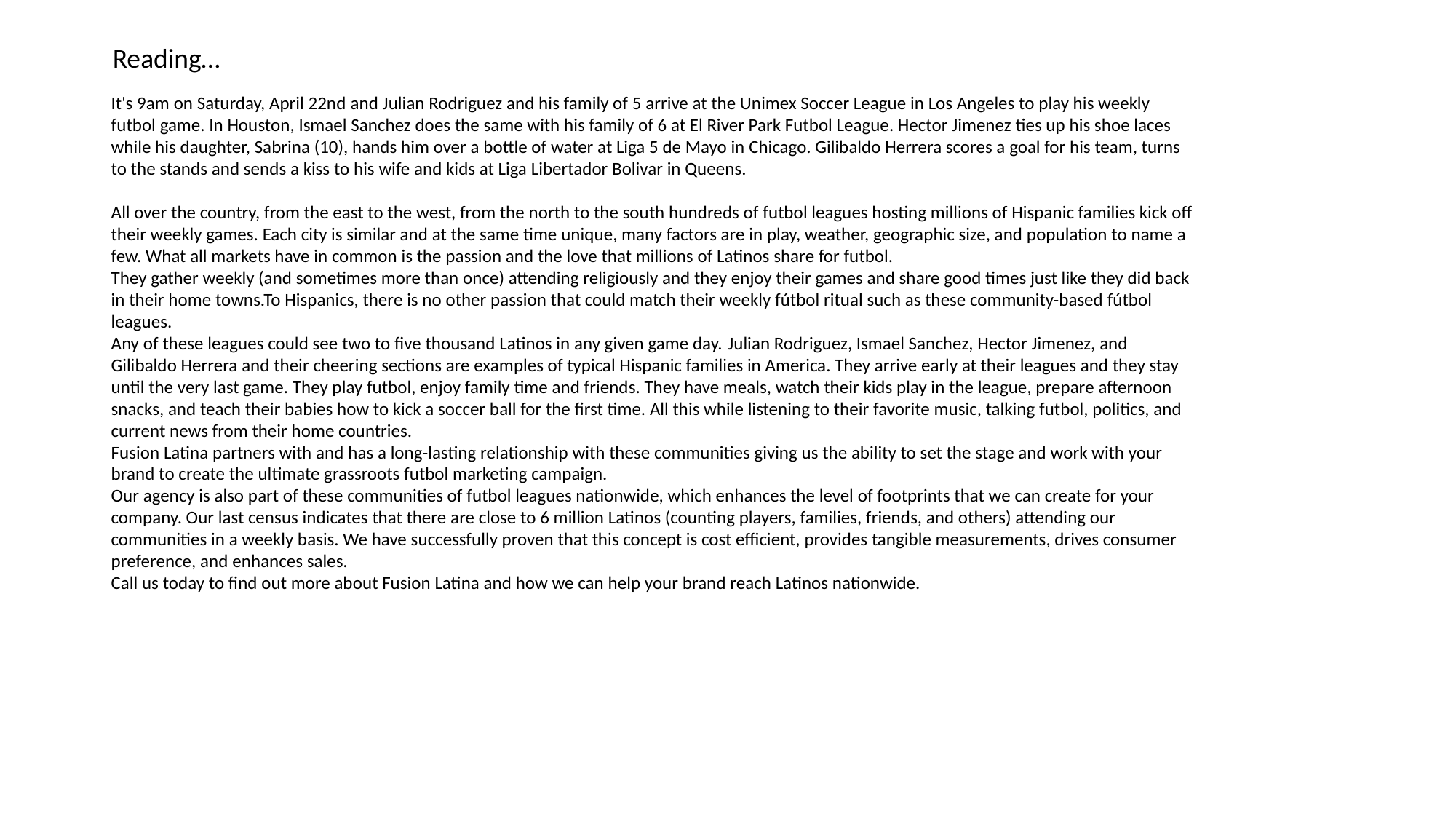

Reading…
It's 9am on Saturday, April 22nd and Julian Rodriguez and his family of 5 arrive at the Unimex Soccer League in Los Angeles to play his weekly futbol game. In Houston, Ismael Sanchez does the same with his family of 6 at El River Park Futbol League. Hector Jimenez ties up his shoe laces while his daughter, Sabrina (10), hands him over a bottle of water at Liga 5 de Mayo in Chicago. Gilibaldo Herrera scores a goal for his team, turns to the stands and sends a kiss to his wife and kids at Liga Libertador Bolivar in Queens.
All over the country, from the east to the west, from the north to the south hundreds of futbol leagues hosting millions of Hispanic families kick off their weekly games. Each city is similar and at the same time unique, many factors are in play, weather, geographic size, and population to name a few. What all markets have in common is the passion and the love that millions of Latinos share for futbol.
They gather weekly (and sometimes more than once) attending religiously and they enjoy their games and share good times just like they did back in their home towns.To Hispanics, there is no other passion that could match their weekly fútbol ritual such as these community-based fútbol leagues.
Any of these leagues could see two to five thousand Latinos in any given game day. Julian Rodriguez, Ismael Sanchez, Hector Jimenez, and Gilibaldo Herrera and their cheering sections are examples of typical Hispanic families in America. They arrive early at their leagues and they stay until the very last game. They play futbol, enjoy family time and friends. They have meals, watch their kids play in the league, prepare afternoon snacks, and teach their babies how to kick a soccer ball for the first time. All this while listening to their favorite music, talking futbol, politics, and current news from their home countries.
Fusion Latina partners with and has a long-lasting relationship with these communities giving us the ability to set the stage and work with your brand to create the ultimate grassroots futbol marketing campaign.
Our agency is also part of these communities of futbol leagues nationwide, which enhances the level of footprints that we can create for your company. Our last census indicates that there are close to 6 million Latinos (counting players, families, friends, and others) attending our communities in a weekly basis. We have successfully proven that this concept is cost efficient, provides tangible measurements, drives consumer preference, and enhances sales.
Call us today to find out more about Fusion Latina and how we can help your brand reach Latinos nationwide.